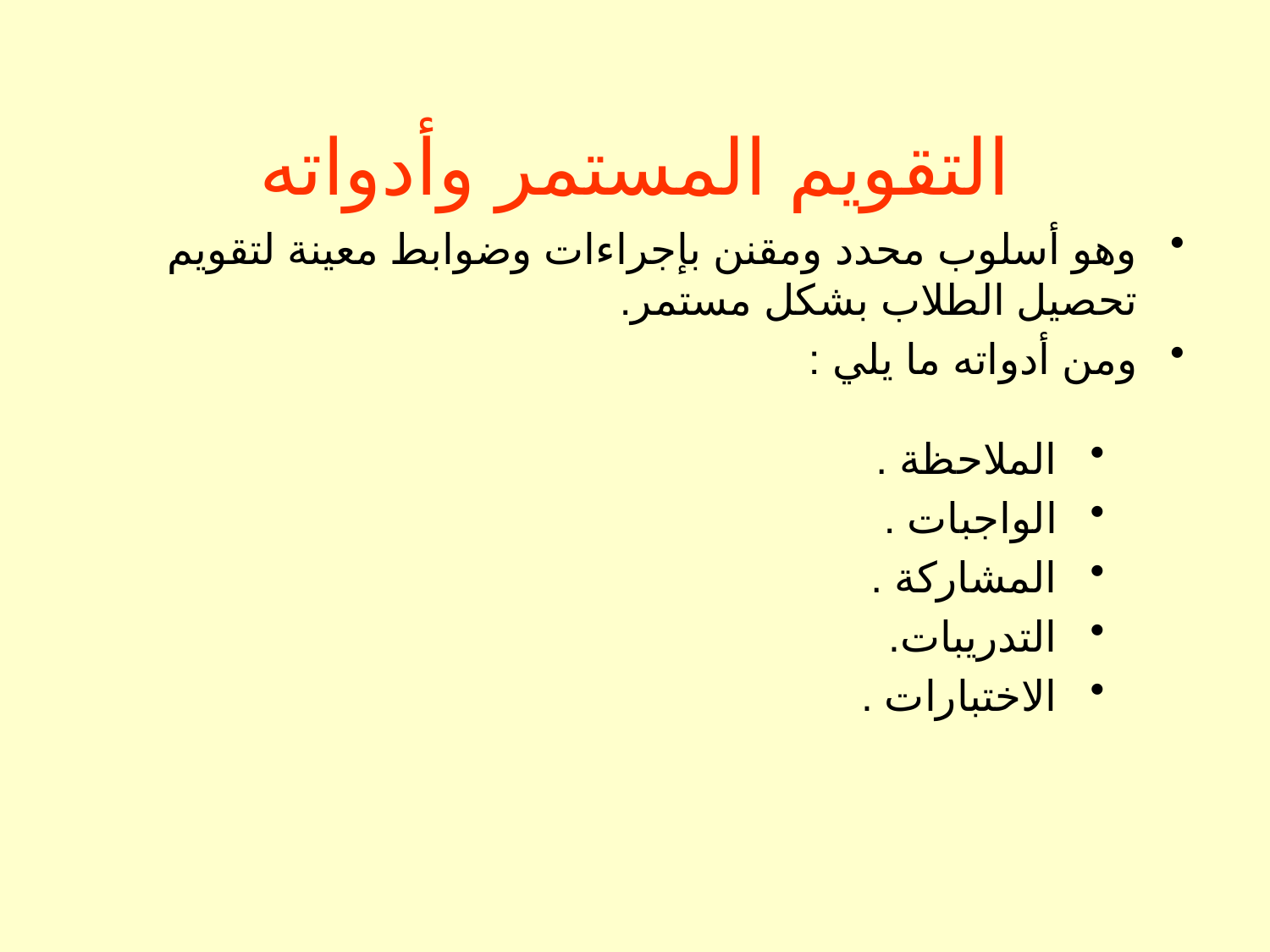

# التقويم المستمر وأدواته
وهو أسلوب محدد ومقنن بإجراءات وضوابط معينة لتقويم تحصيل الطلاب بشكل مستمر.
ومن أدواته ما يلي :
الملاحظة .
الواجبات .
المشاركة .
التدريبات.
الاختبارات .